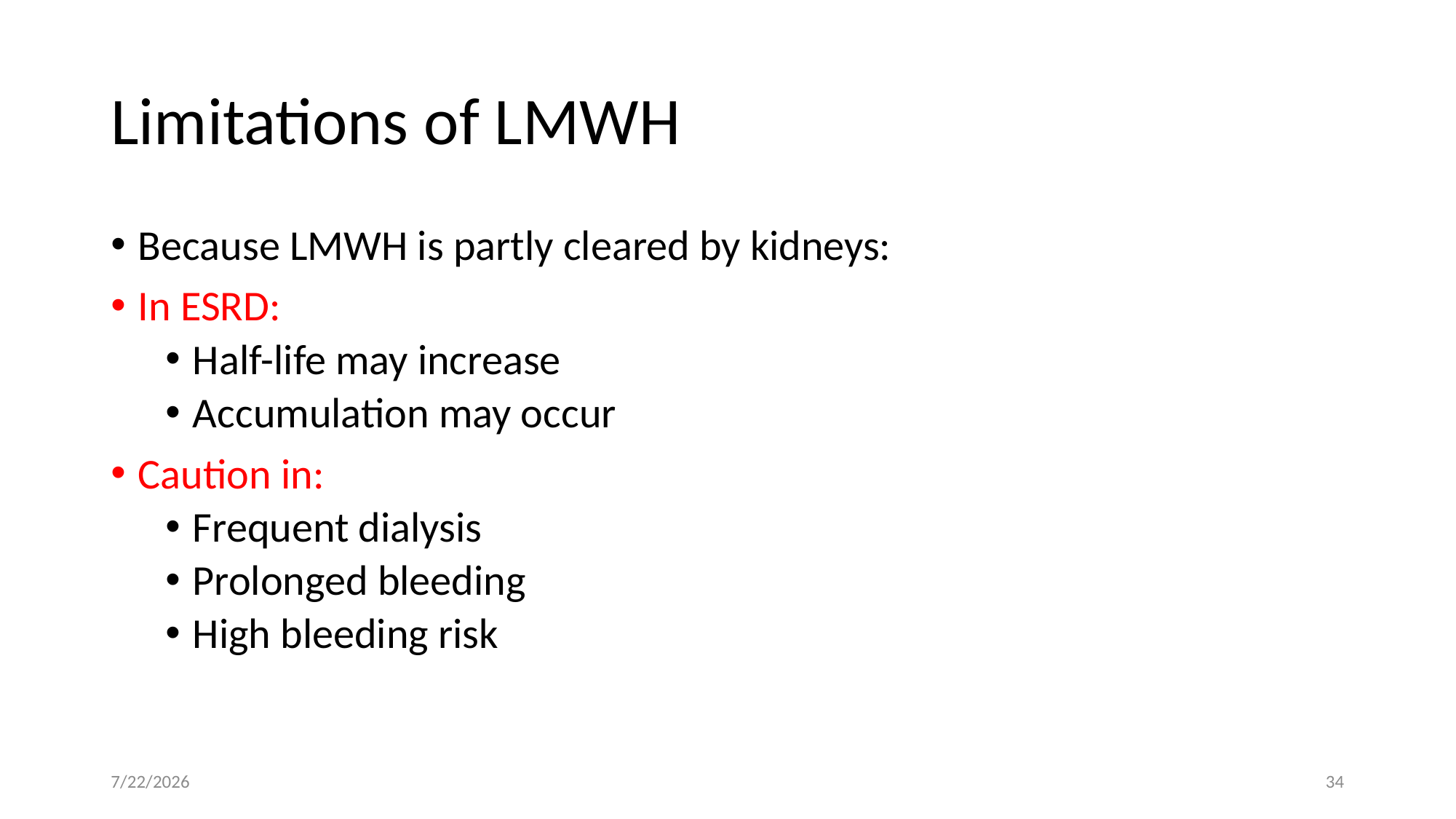

# Limitations of LMWH
Because LMWH is partly cleared by kidneys:
In ESRD:
Half-life may increase
Accumulation may occur
Caution in:
Frequent dialysis
Prolonged bleeding
High bleeding risk
7/22/2026
34